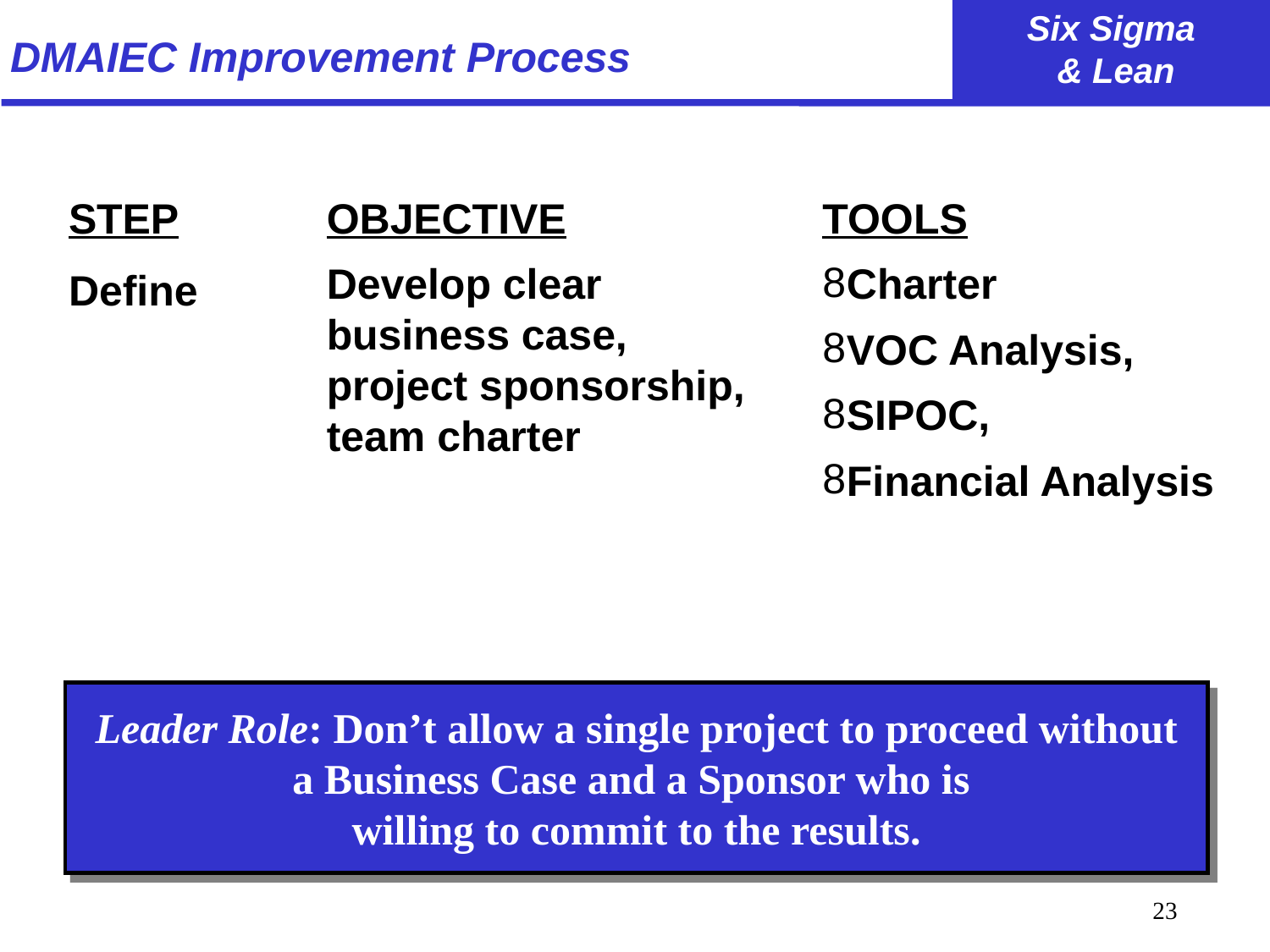

# DMAIEC Improvement Process
STEP
Define

OBJECTIVE
Develop clear business case, project sponsorship, team charter
TOOLS
Charter
VOC Analysis,
SIPOC,
Financial Analysis
Leader Role: Don’t allow a single project to proceed without a Business Case and a Sponsor who is
willing to commit to the results.
23